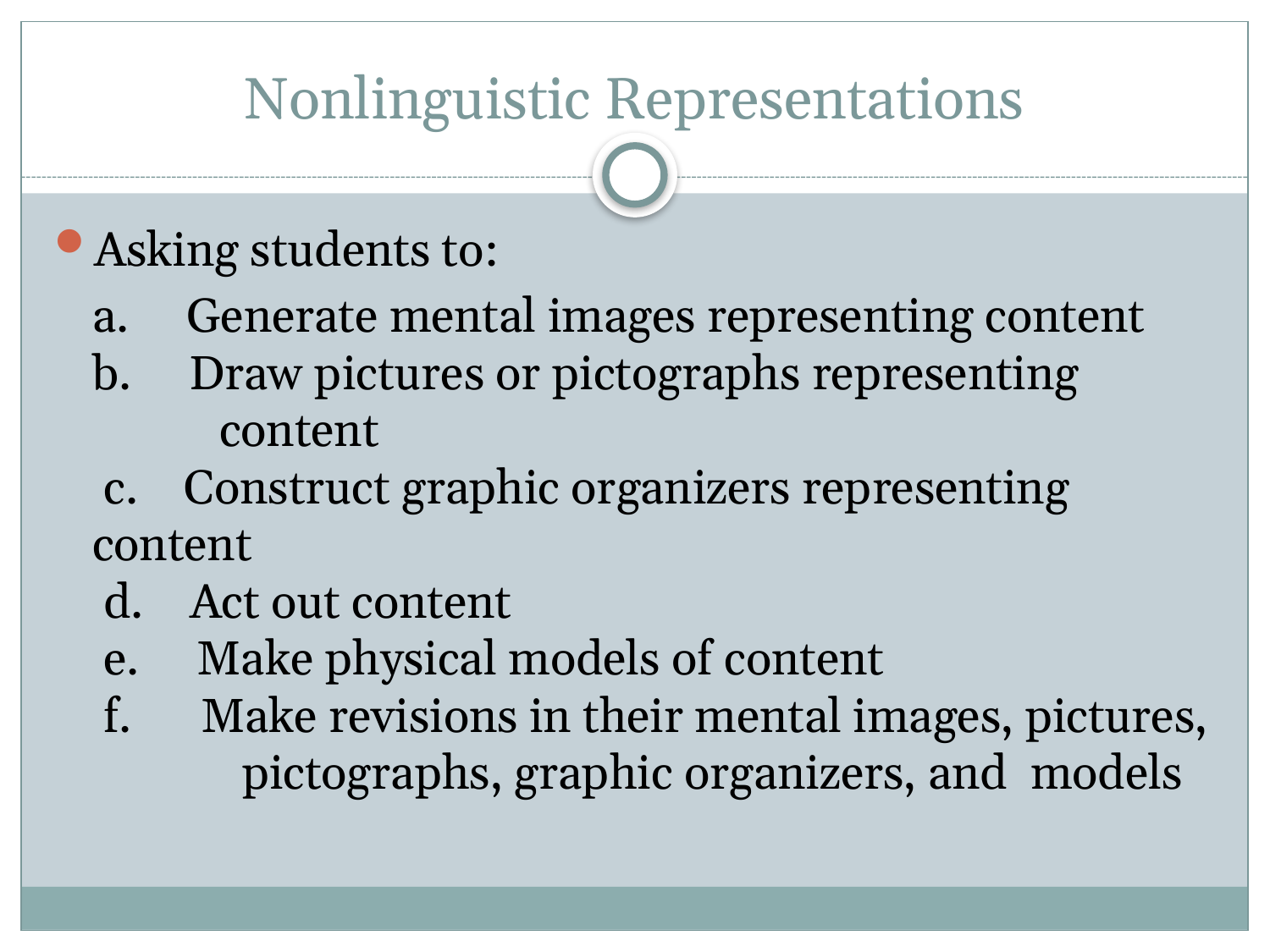

# Nonlinguistic Representations
Asking students to:
	a.     Generate mental images representing content b.     Draw pictures or pictographs representing 		content
 c.    Construct graphic organizers representing 	content
 d.    Act out content
 e.     Make physical models of content
 f.      Make revisions in their mental images, pictures, 	  pictographs, graphic organizers, and  models